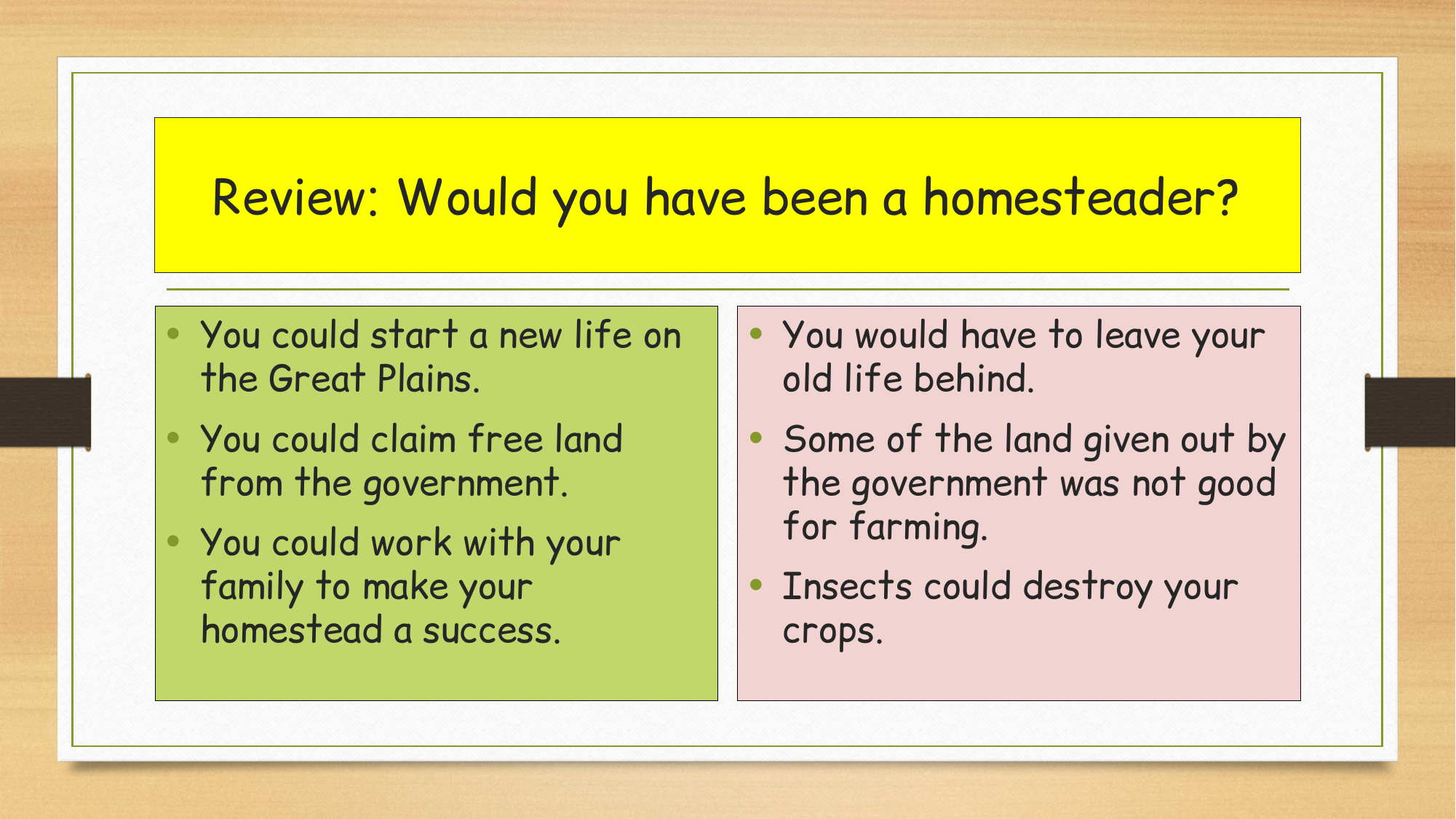

# Review: Would you have been a homesteader?
You could start a new life on the Great Plains.
You could claim free land from the government.
You could work with your family to make your homestead a success.
You would have to leave your old life behind.
Some of the land given out by the government was not good for farming.
Insects could destroy your crops.